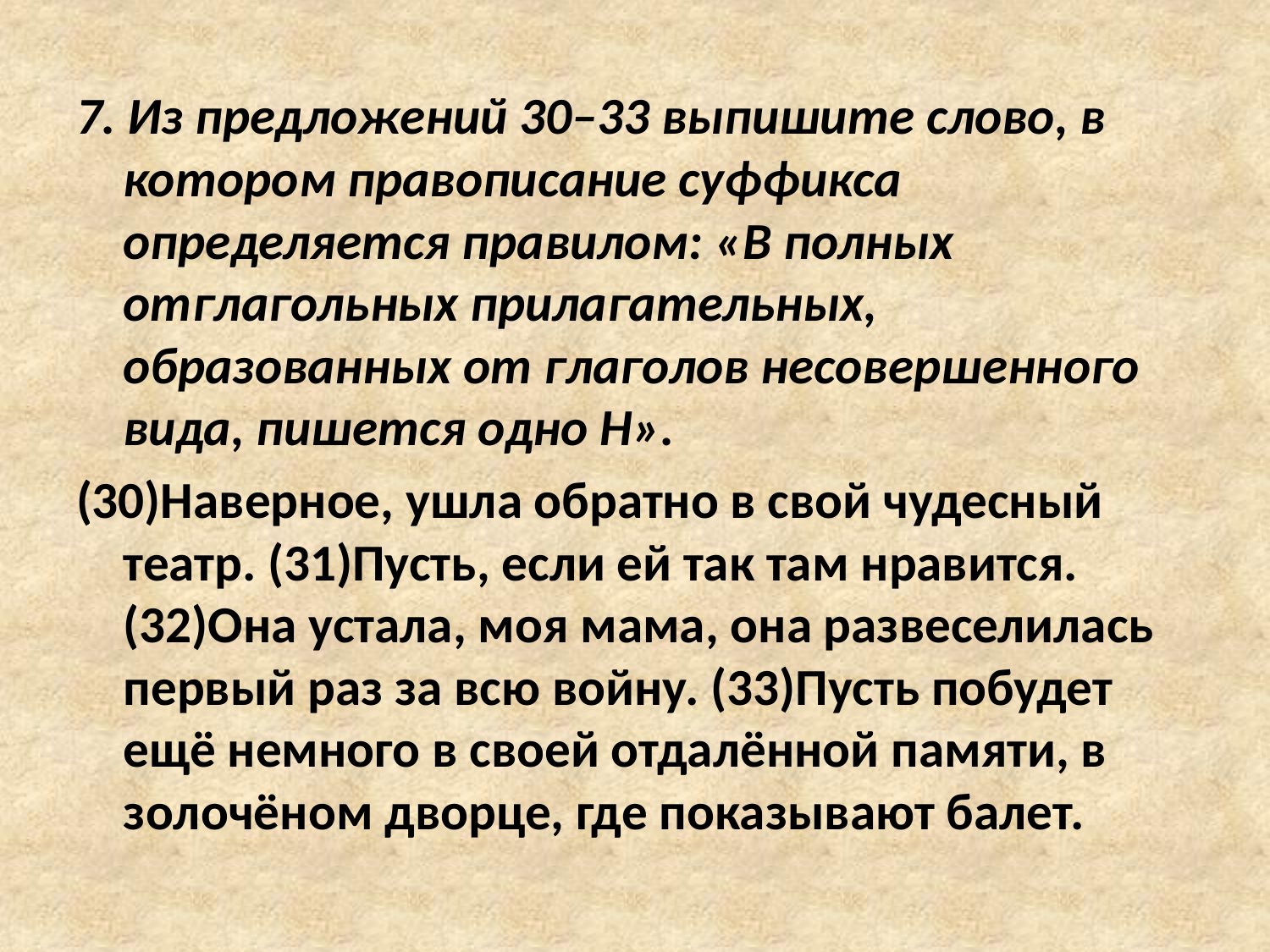

7. Из предложений 30–33 выпишите слово, в котором правописание суффикса определяется правилом: «В полных отглагольных прилагательных, образованных от глаголов несовершенного вида, пишется одно Н».
(30)Наверное, ушла обратно в свой чудесный театр. (31)Пусть, если ей так там нравится. (32)Она устала, моя мама, она развеселилась первый раз за всю войну. (33)Пусть побудет ещё немного в своей отдалённой памяти, в золочёном дворце, где показывают балет.